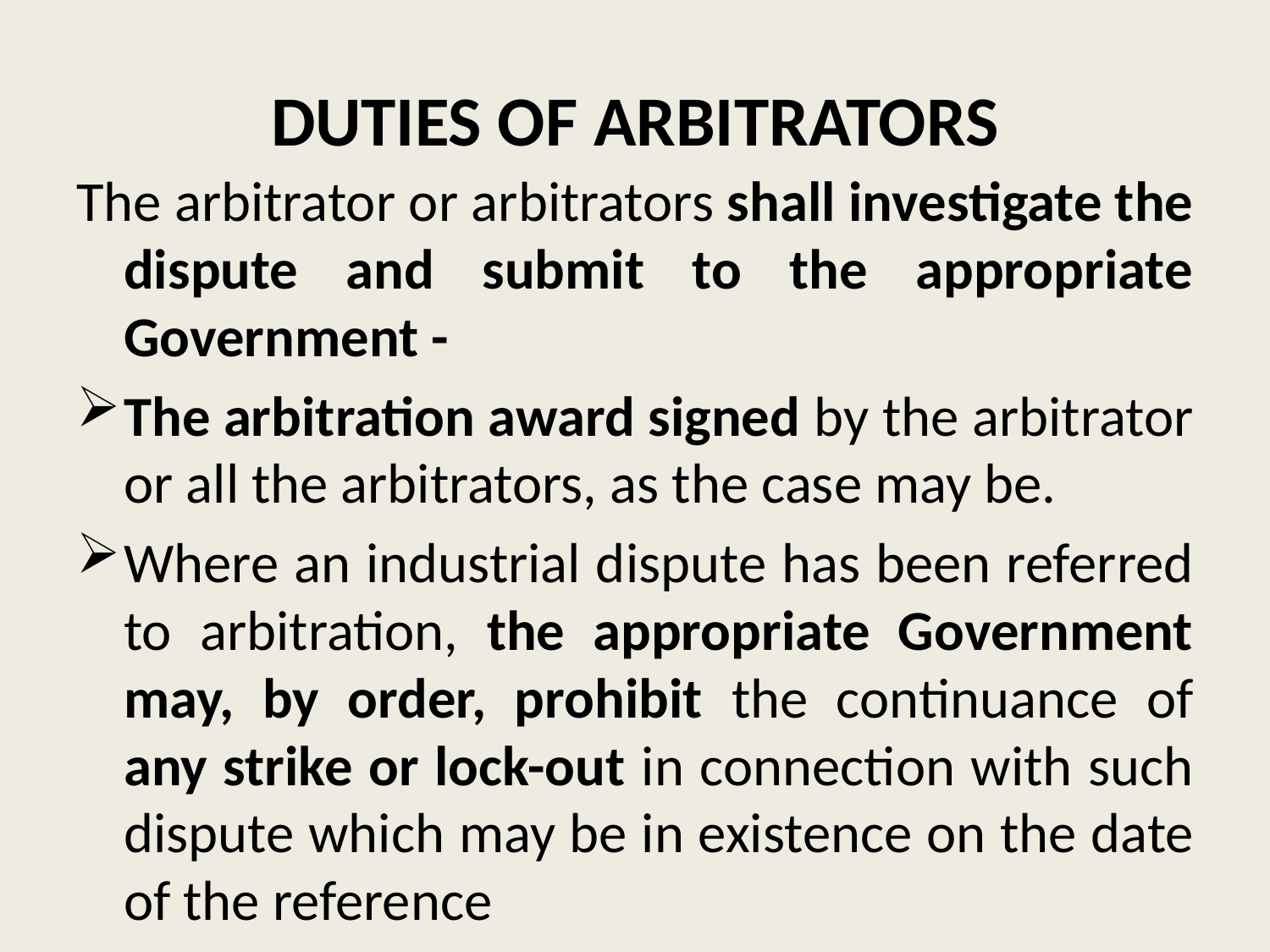

# DUTIES OF ARBITRATORS
The arbitrator or arbitrators shall investigate the dispute and submit to the appropriate Government -
The arbitration award signed by the arbitrator or all the arbitrators, as the case may be.
Where an industrial dispute has been referred to arbitration, the appropriate Government may, by order, prohibit the continuance of any strike or lock-out in connection with such dispute which may be in existence on the date of the reference